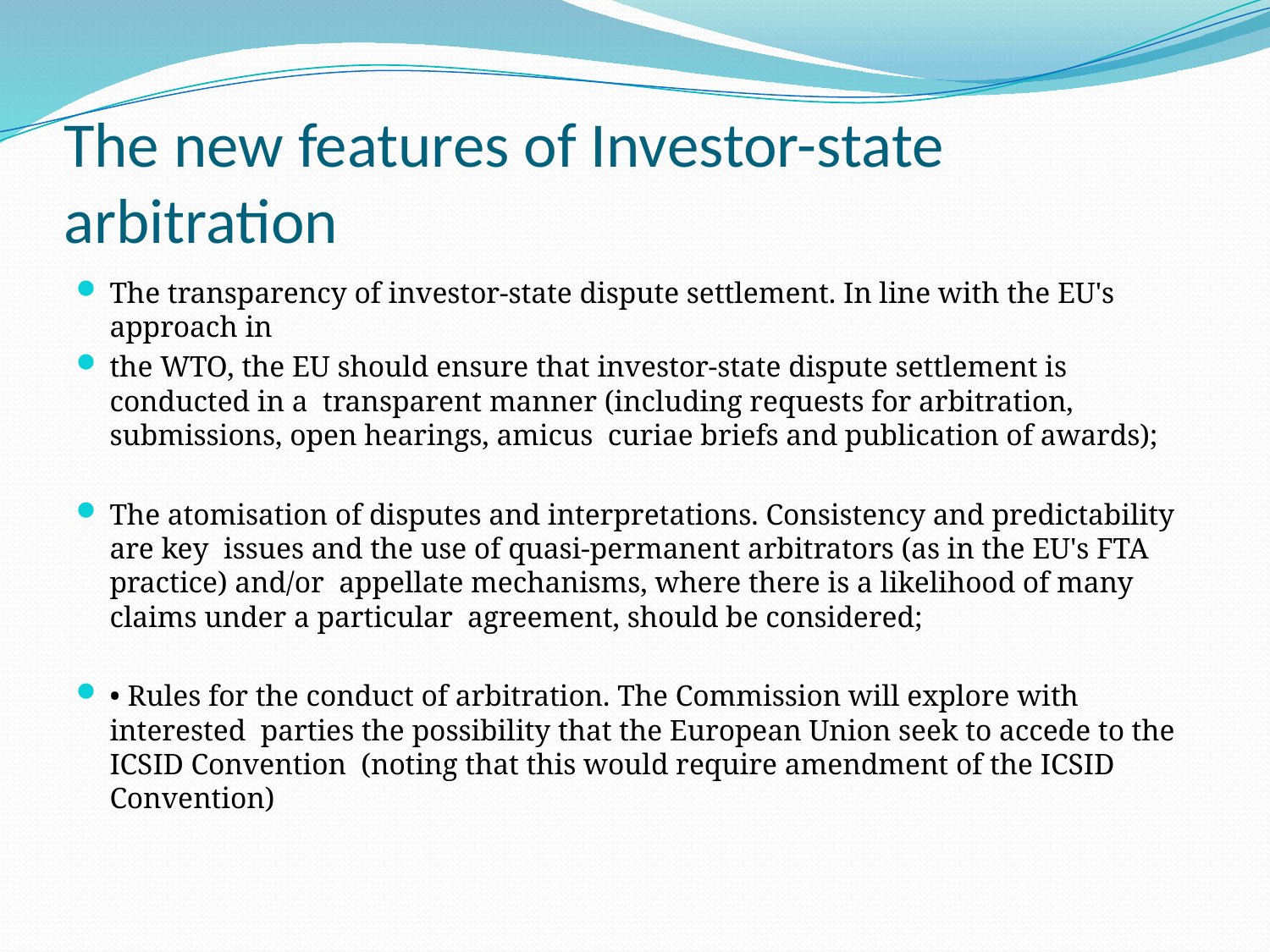

# The new features of Investor-state arbitration
The transparency of investor-state dispute settlement. In line with the EU's approach in
the WTO, the EU should ensure that investor-state dispute settlement is conducted in a  transparent manner (including requests for arbitration, submissions, open hearings, amicus  curiae briefs and publication of awards);

The atomisation of disputes and interpretations. Consistency and predictability are key  issues and the use of quasi-permanent arbitrators (as in the EU's FTA practice) and/or  appellate mechanisms, where there is a likelihood of many claims under a particular  agreement, should be considered;

• Rules for the conduct of arbitration. The Commission will explore with interested  parties the possibility that the European Union seek to accede to the ICSID Convention  (noting that this would require amendment of the ICSID Convention)